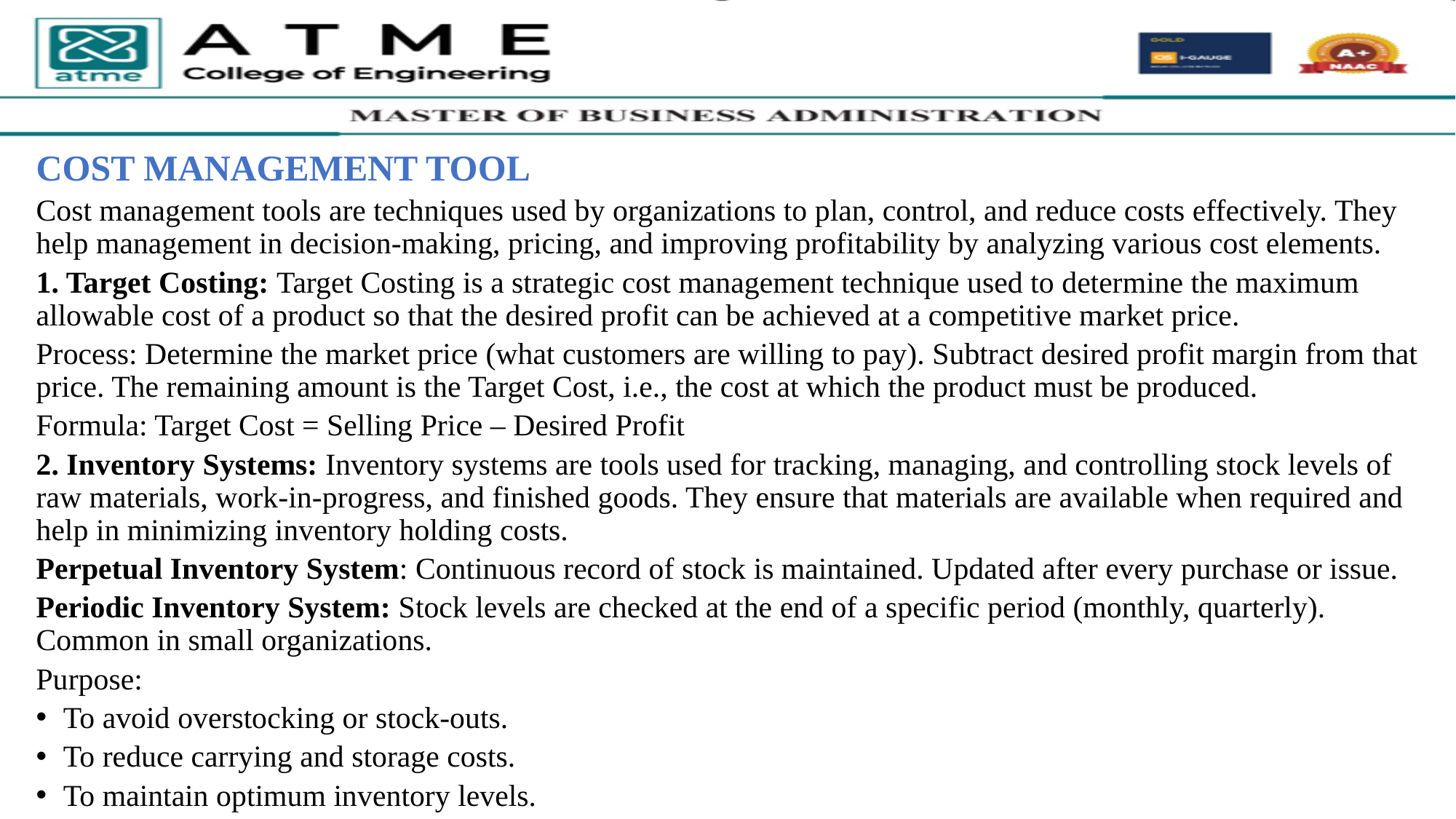

COST MANAGEMENT TOOL
Cost management tools are techniques used by organizations to plan, control, and reduce costs effectively. They help management in decision-making, pricing, and improving profitability by analyzing various cost elements.
1. Target Costing: Target Costing is a strategic cost management technique used to determine the maximum allowable cost of a product so that the desired profit can be achieved at a competitive market price.
Process: Determine the market price (what customers are willing to pay). Subtract desired profit margin from that price. The remaining amount is the Target Cost, i.e., the cost at which the product must be produced.
Formula: Target Cost = Selling Price – Desired Profit
2. Inventory Systems: Inventory systems are tools used for tracking, managing, and controlling stock levels of raw materials, work-in-progress, and finished goods. They ensure that materials are available when required and help in minimizing inventory holding costs.
Perpetual Inventory System: Continuous record of stock is maintained. Updated after every purchase or issue.
Periodic Inventory System: Stock levels are checked at the end of a specific period (monthly, quarterly). Common in small organizations.
Purpose:
To avoid overstocking or stock-outs.
To reduce carrying and storage costs.
To maintain optimum inventory levels.